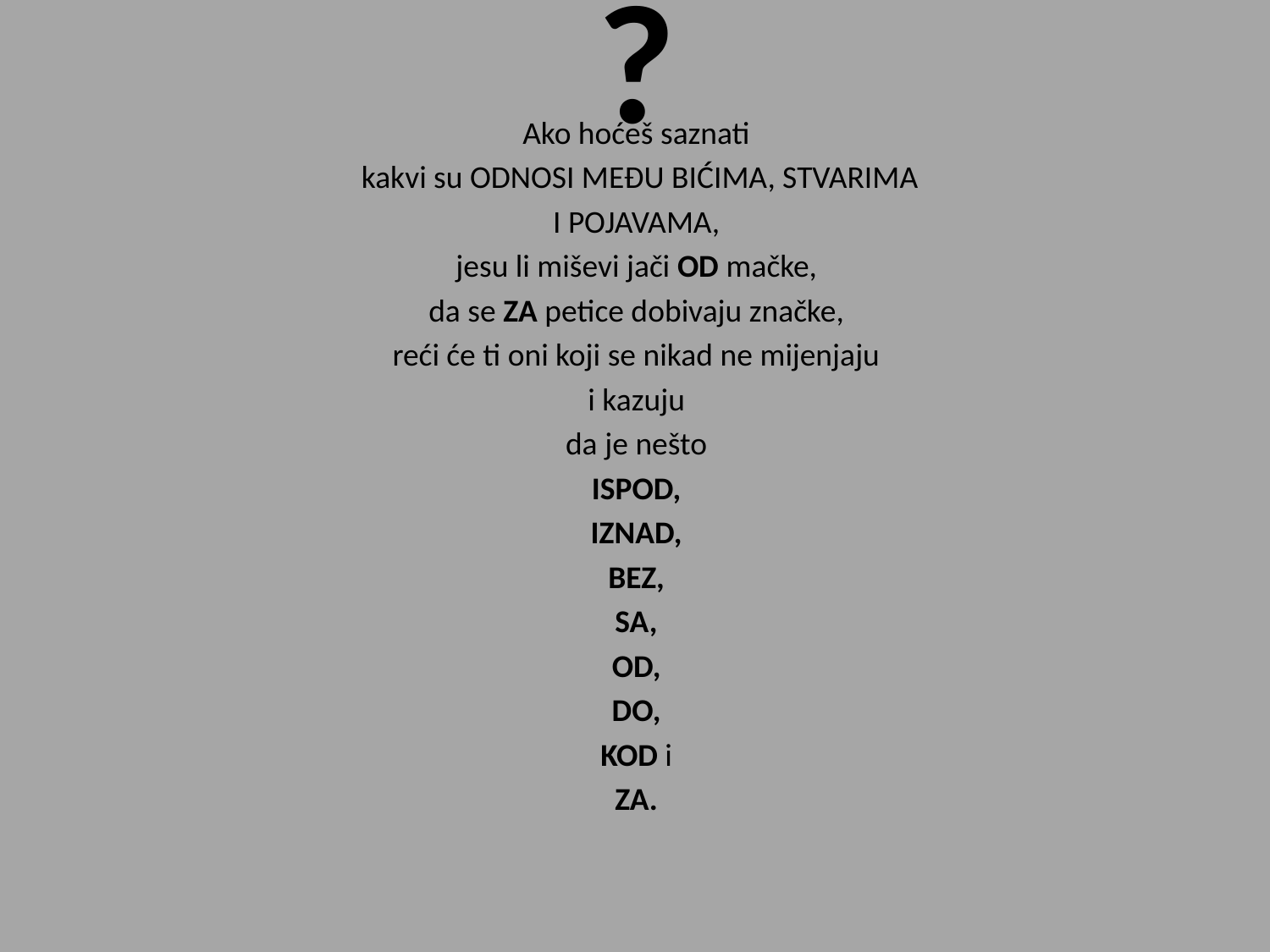

# ?
Ako hoćeš saznati
 kakvi su ODNOSI MEĐU BIĆIMA, STVARIMA
I POJAVAMA,
jesu li miševi jači OD mačke,
da se ZA petice dobivaju značke,
reći će ti oni koji se nikad ne mijenjaju
i kazuju
da je nešto
ISPOD,
IZNAD,
BEZ,
SA,
OD,
DO,
KOD i
ZA.